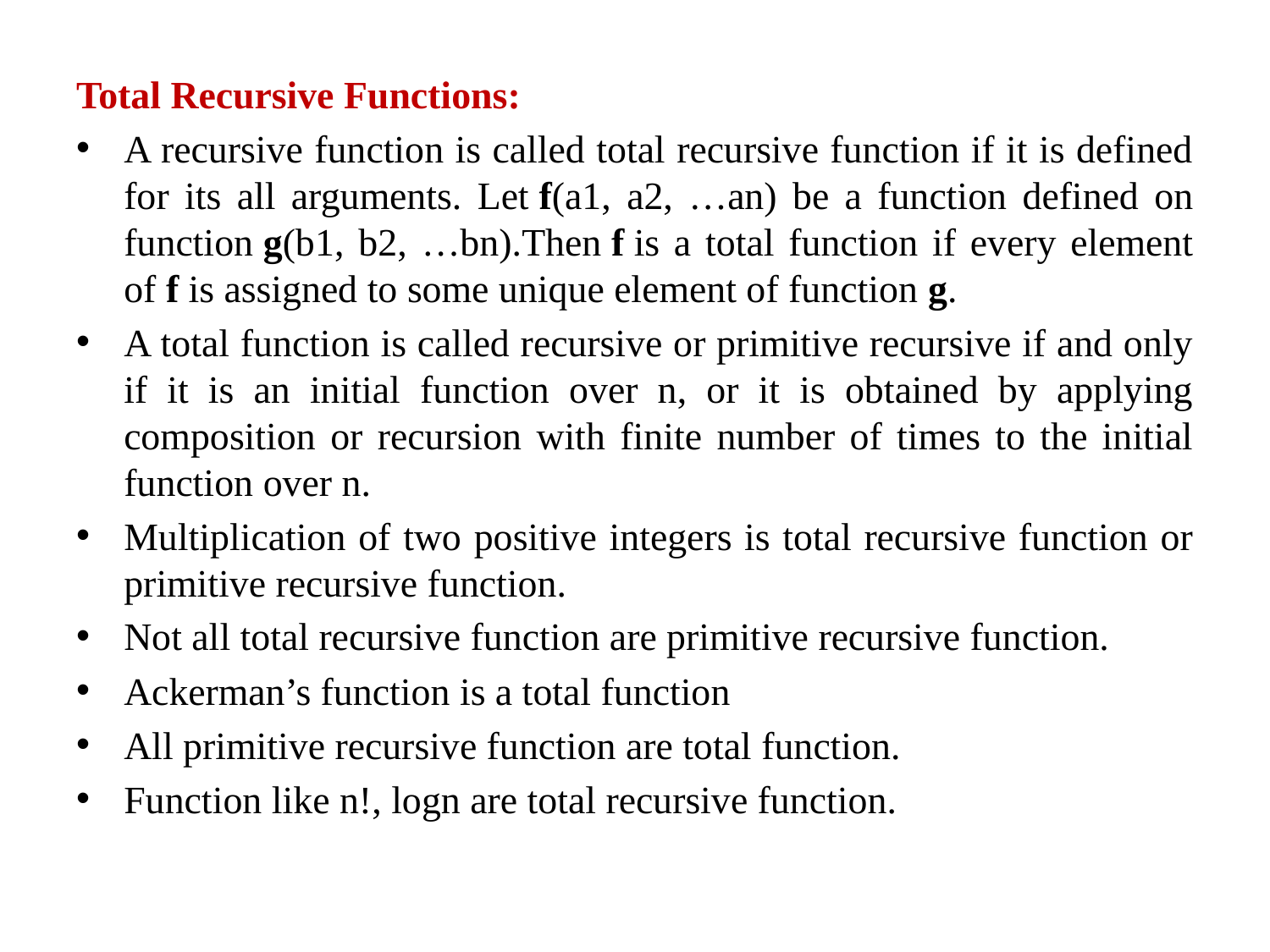

Total Recursive Functions:
A recursive function is called total recursive function if it is defined for its all arguments. Let f(a1, a2, …an) be a function defined on function g(b1, b2, …bn).Then f is a total function if every element of f is assigned to some unique element of function g.
A total function is called recursive or primitive recursive if and only if it is an initial function over n, or it is obtained by applying composition or recursion with finite number of times to the initial function over n.
Multiplication of two positive integers is total recursive function or primitive recursive function.
Not all total recursive function are primitive recursive function.
Ackerman’s function is a total function
All primitive recursive function are total function.
Function like n!, logn are total recursive function.